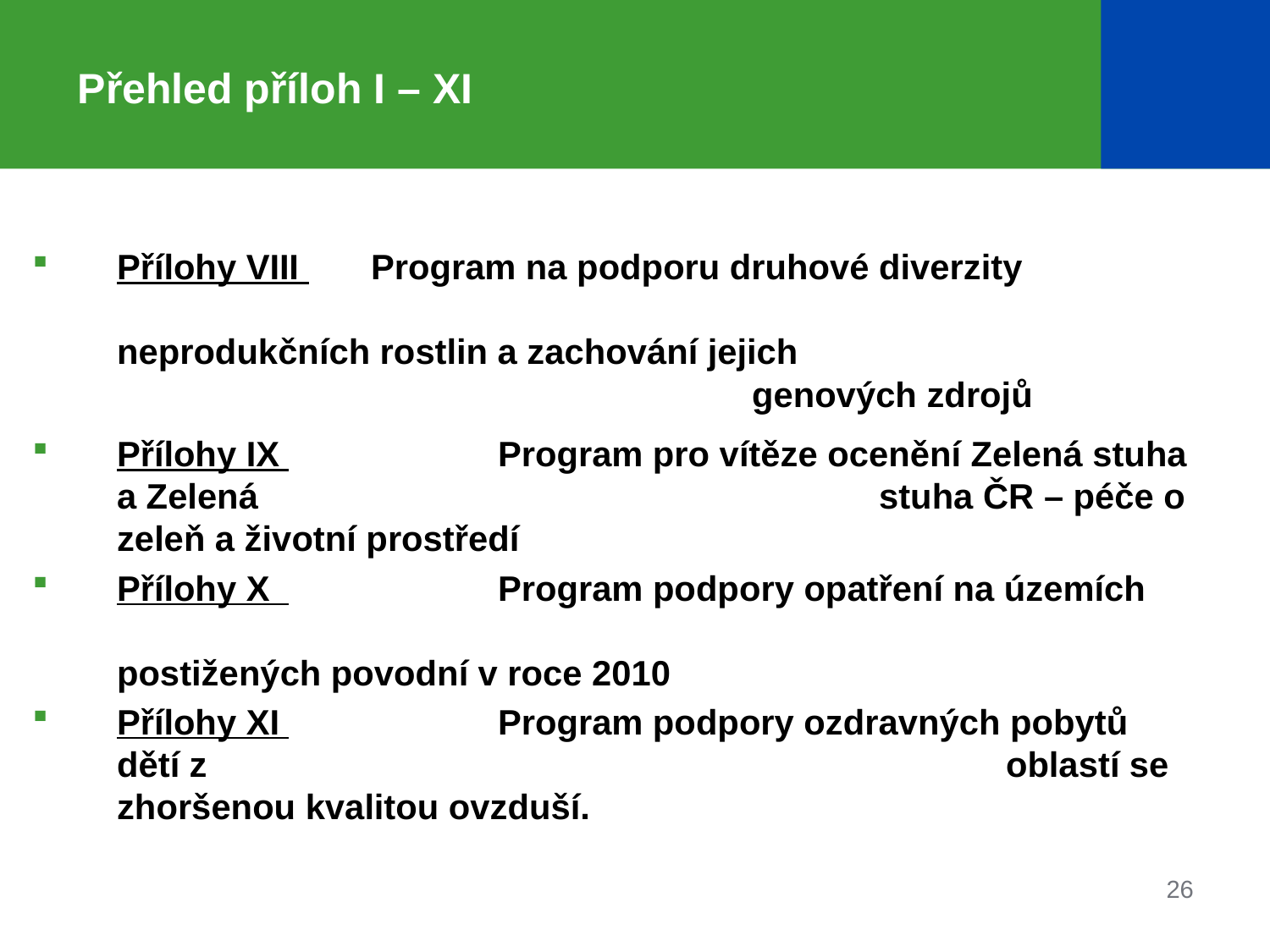

# Přehled příloh I – XI

Přílohy VIII 	Program na podporu druhové diverzity 								neprodukčních rostlin a zachování jejich 								genových zdrojů
Přílohy IX 		Program pro vítěze ocenění Zelená stuha a Zelená 					stuha ČR – péče o zeleň a životní prostředí
Přílohy X  		Program podpory opatření na územích 								postižených povodní v roce 2010
Přílohy XI 		Program podpory ozdravných pobytů dětí z 							oblastí se zhoršenou kvalitou ovzduší.

26